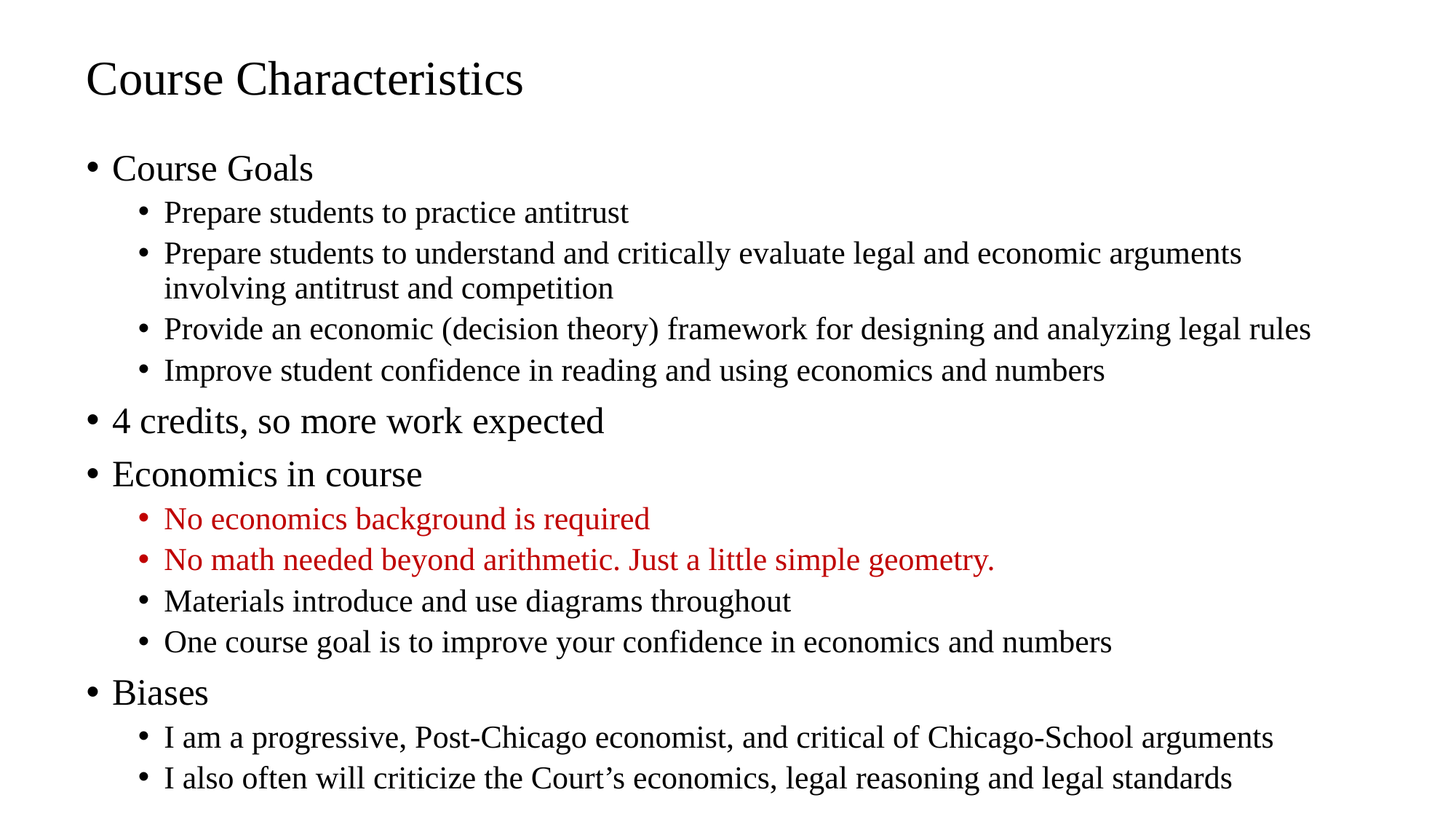

# Course Characteristics
Course Goals
Prepare students to practice antitrust
Prepare students to understand and critically evaluate legal and economic arguments involving antitrust and competition
Provide an economic (decision theory) framework for designing and analyzing legal rules
Improve student confidence in reading and using economics and numbers
4 credits, so more work expected
Economics in course
No economics background is required
No math needed beyond arithmetic. Just a little simple geometry.
Materials introduce and use diagrams throughout
One course goal is to improve your confidence in economics and numbers
Biases
I am a progressive, Post-Chicago economist, and critical of Chicago-School arguments
I also often will criticize the Court’s economics, legal reasoning and legal standards